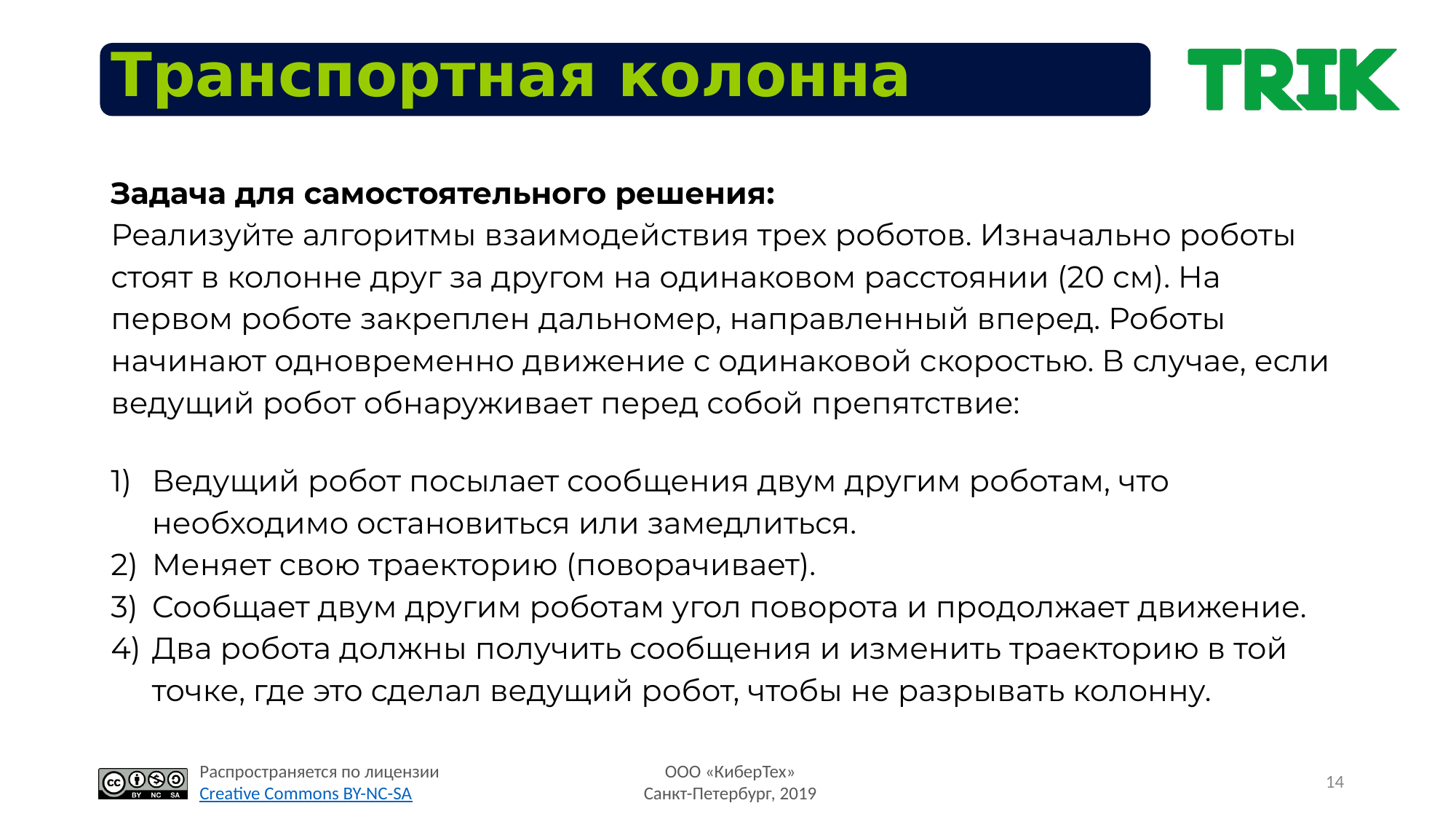

# Транспортная колонна
Задача для самостоятельного решения:
Реализуйте алгоритмы взаимодействия трех роботов. Изначально роботы стоят в колонне друг за другом на одинаковом расстоянии (20 см). На первом роботе закреплен дальномер, направленный вперед. Роботы начинают одновременно движение с одинаковой скоростью. В случае, если ведущий робот обнаруживает перед собой препятствие:
Ведущий робот посылает сообщения двум другим роботам, что необходимо остановиться или замедлиться.
Меняет свою траекторию (поворачивает).
Сообщает двум другим роботам угол поворота и продолжает движение.
Два робота должны получить сообщения и изменить траекторию в той точке, где это сделал ведущий робот, чтобы не разрывать колонну.

14